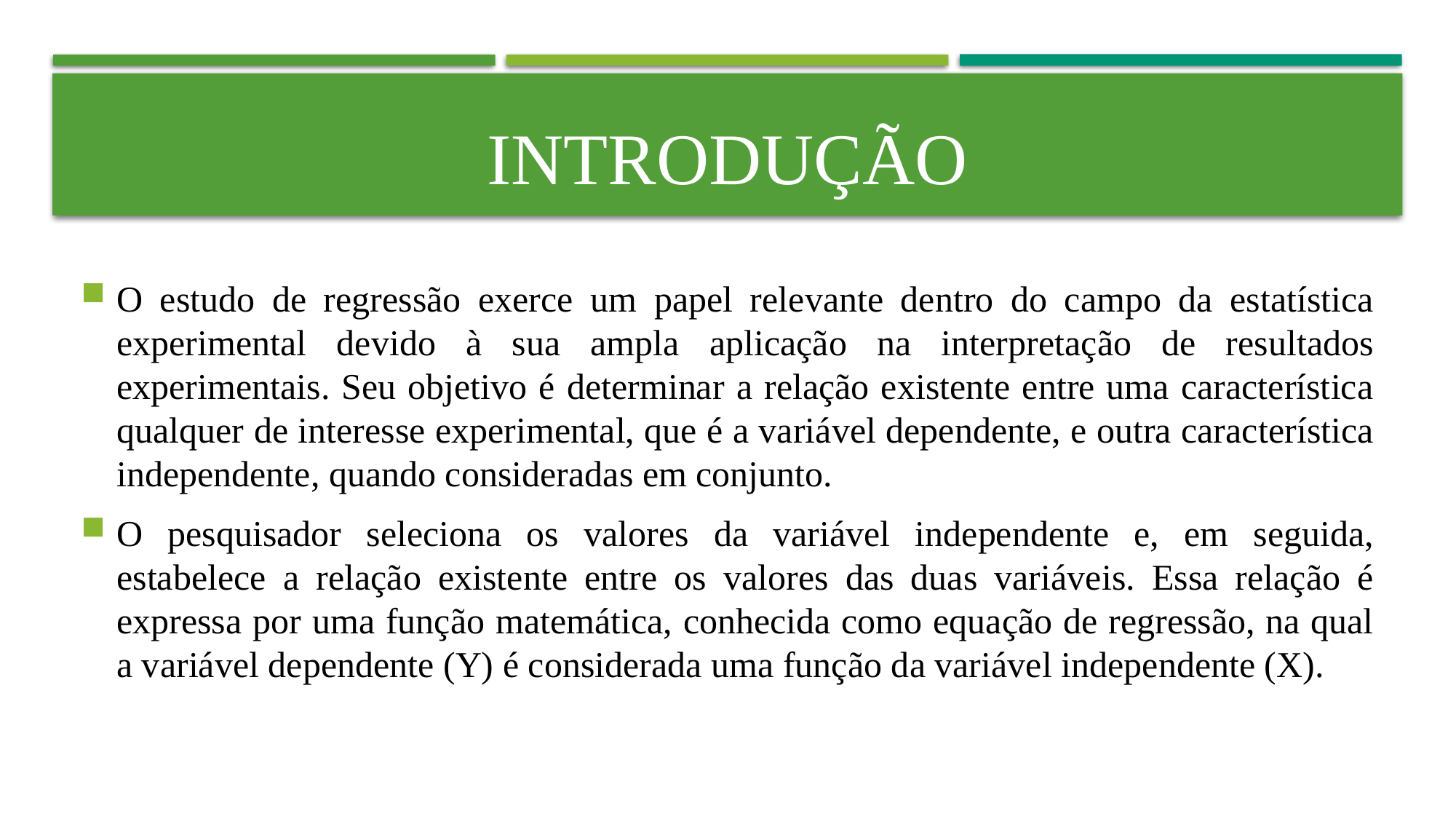

# Introdução
O estudo de regressão exerce um papel relevante dentro do campo da estatística experimental devido à sua ampla aplicação na interpretação de resultados experimentais. Seu objetivo é determinar a relação existente entre uma característica qualquer de interesse experimental, que é a variável dependente, e outra característica independente, quando consideradas em conjunto.
O pesquisador seleciona os valores da variável independente e, em seguida, estabelece a relação existente entre os valores das duas variáveis. Essa relação é expressa por uma função matemática, conhecida como equação de regressão, na qual a variável dependente (Y) é considerada uma função da variável independente (X).